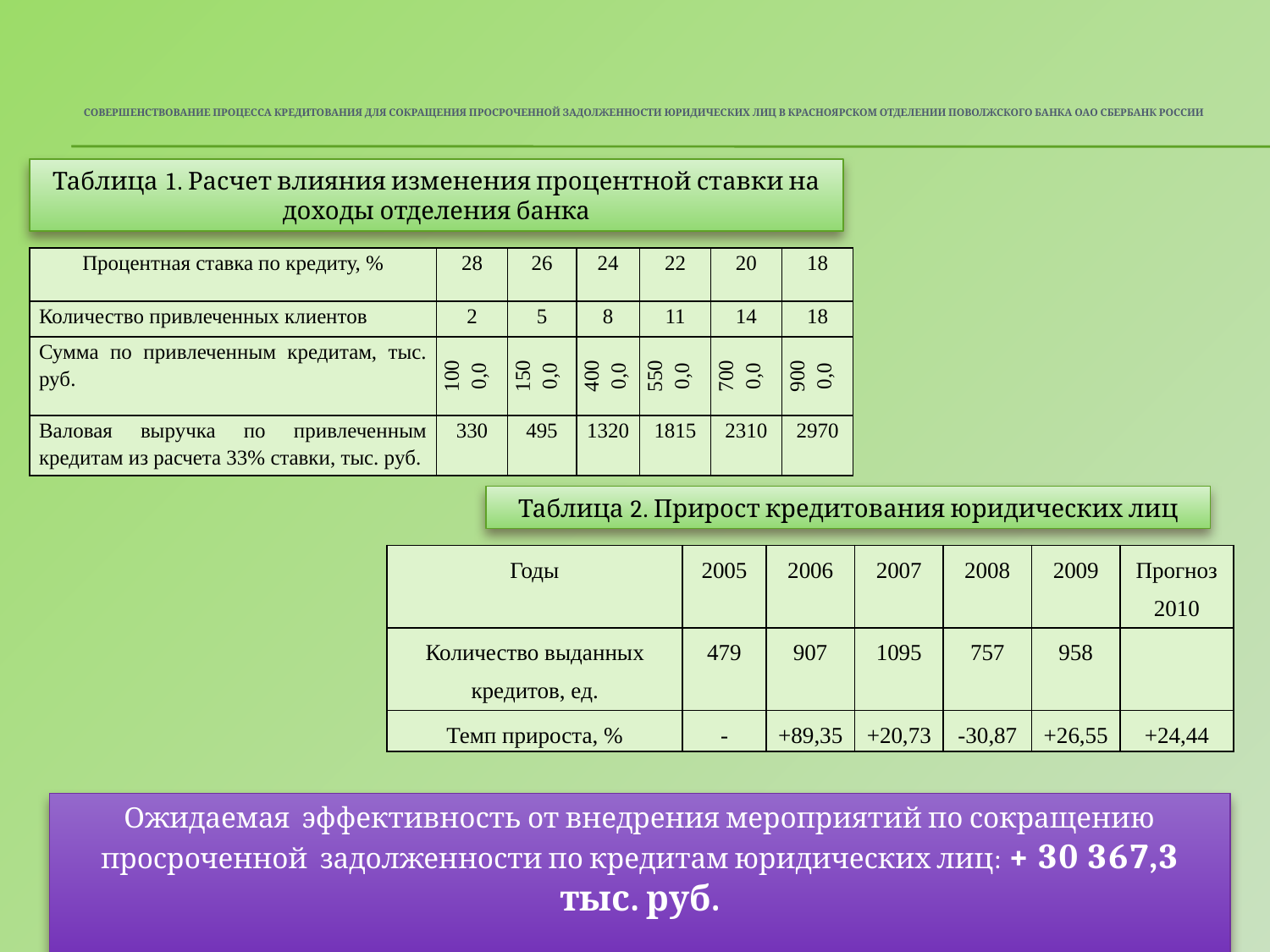

# Совершенствование процесса кредитования для сокращения просроченной задолженности юридических лиц в Красноярском отделении Поволжского банка ОАО Сбербанк России
Таблица 1. Расчет влияния изменения процентной ставки на доходы отделения банка
| Процентная ставка по кредиту, % | 28 | 26 | 24 | 22 | 20 | 18 |
| --- | --- | --- | --- | --- | --- | --- |
| Количество привлеченных клиентов | 2 | 5 | 8 | 11 | 14 | 18 |
| Сумма по привлеченным кредитам, тыс. руб. | 1000,0 | 1500,0 | 4000,0 | 5500,0 | 7000,0 | 9000,0 |
| Валовая выручка по привлеченным кредитам из расчета 33% ставки, тыс. руб. | 330 | 495 | 1320 | 1815 | 2310 | 2970 |
Таблица 2. Прирост кредитования юридических лиц
| Годы | 2005 | 2006 | 2007 | 2008 | 2009 | Прогноз 2010 |
| --- | --- | --- | --- | --- | --- | --- |
| Количество выданных кредитов, ед. | 479 | 907 | 1095 | 757 | 958 |  |
| Темп прироста, % | - | +89,35 | +20,73 | -30,87 | +26,55 | +24,44 |
Ожидаемая  эффективность от внедрения мероприятий по сокращению просроченной  задолженности по кредитам юридических лиц: + 30 367,3 тыс. руб.